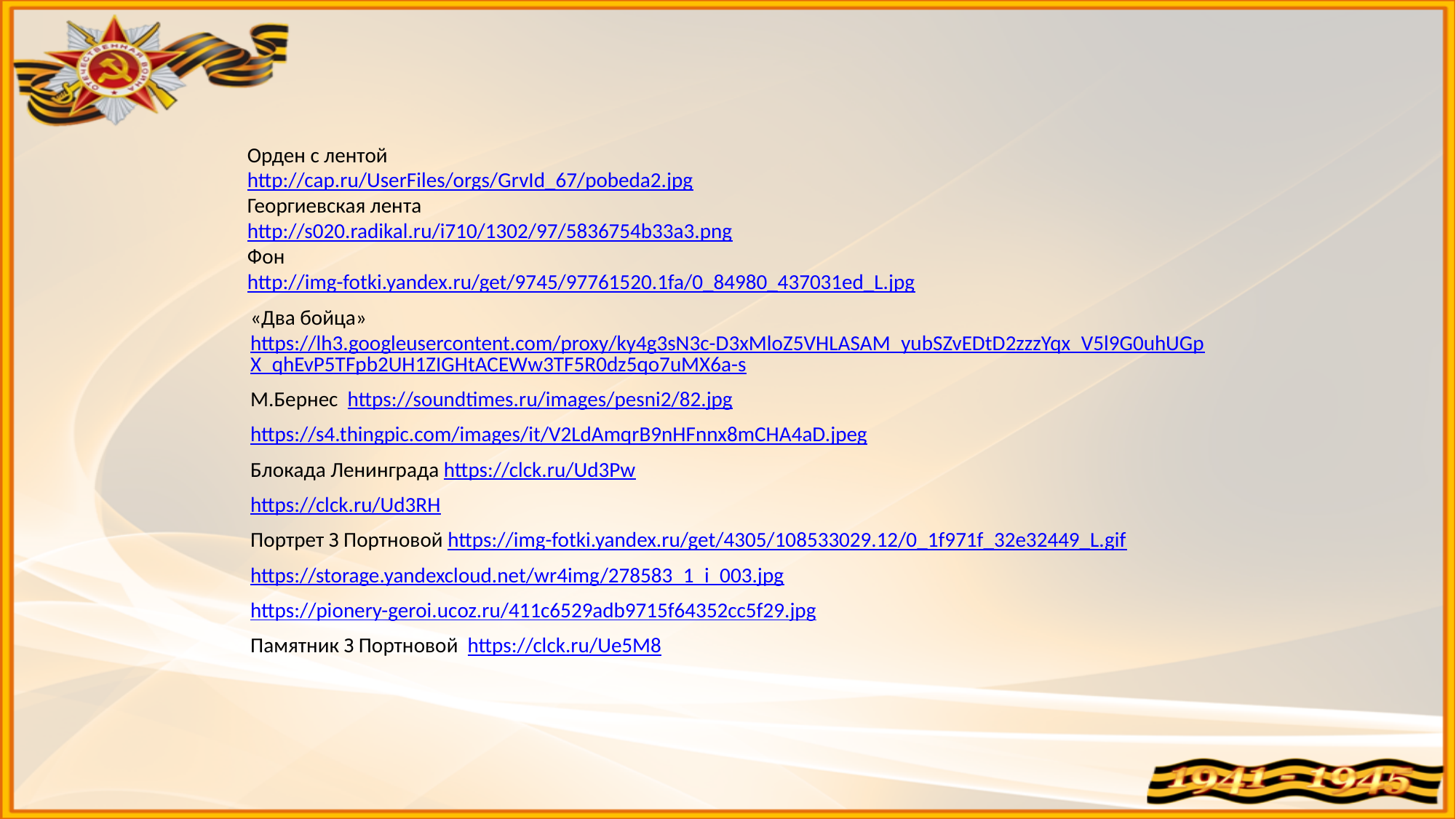

#
Орден с лентой
http://cap.ru/UserFiles/orgs/GrvId_67/pobeda2.jpg
Георгиевская лента
http://s020.radikal.ru/i710/1302/97/5836754b33a3.png
Фон
http://img-fotki.yandex.ru/get/9745/97761520.1fa/0_84980_437031ed_L.jpg
«Два бойца»https://lh3.googleusercontent.com/proxy/ky4g3sN3c-D3xMloZ5VHLASAM_yubSZvEDtD2zzzYqx_V5l9G0uhUGpX_qhEvP5TFpb2UH1ZIGHtACEWw3TF5R0dz5qo7uMX6a-s
М.Бернес  https://soundtimes.ru/images/pesni2/82.jpg
https://s4.thingpic.com/images/it/V2LdAmqrB9nHFnnx8mCHA4aD.jpeg
Блокада Ленинграда https://clck.ru/Ud3Pw
https://clck.ru/Ud3RH
Портрет З Портновой https://img-fotki.yandex.ru/get/4305/108533029.12/0_1f971f_32e32449_L.gif
https://storage.yandexcloud.net/wr4img/278583_1_i_003.jpg
https://pionery-geroi.ucoz.ru/411c6529adb9715f64352cc5f29.jpg
Памятник З Портновой  https://clck.ru/Ue5M8